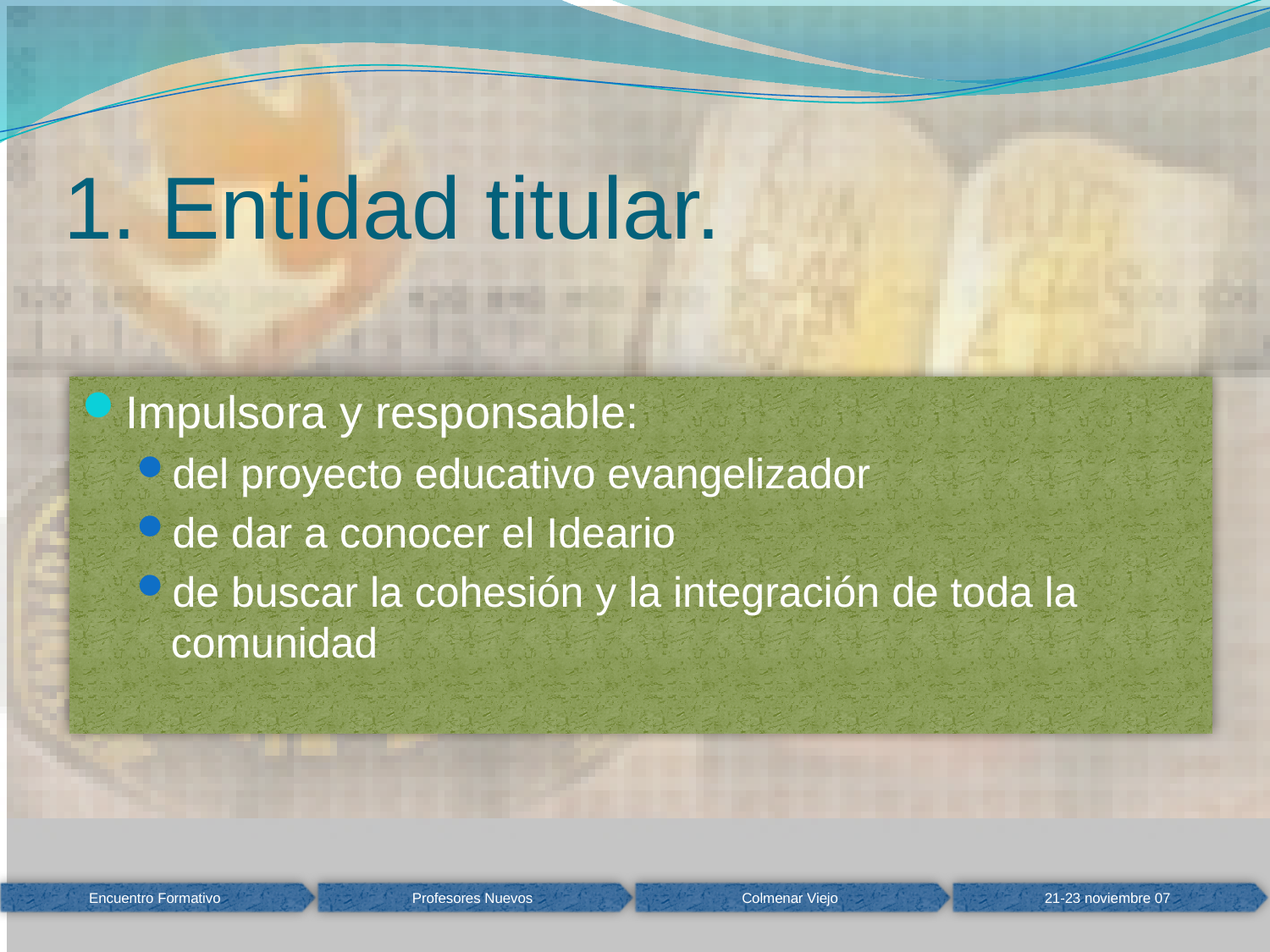

# 1. Entidad titular.
Impulsora y responsable:
del proyecto educativo evangelizador
de dar a conocer el Ideario
de buscar la cohesión y la integración de toda la comunidad
21-23 noviembre 07
Encuentro Formativo
Profesores Nuevos
Colmenar Viejo